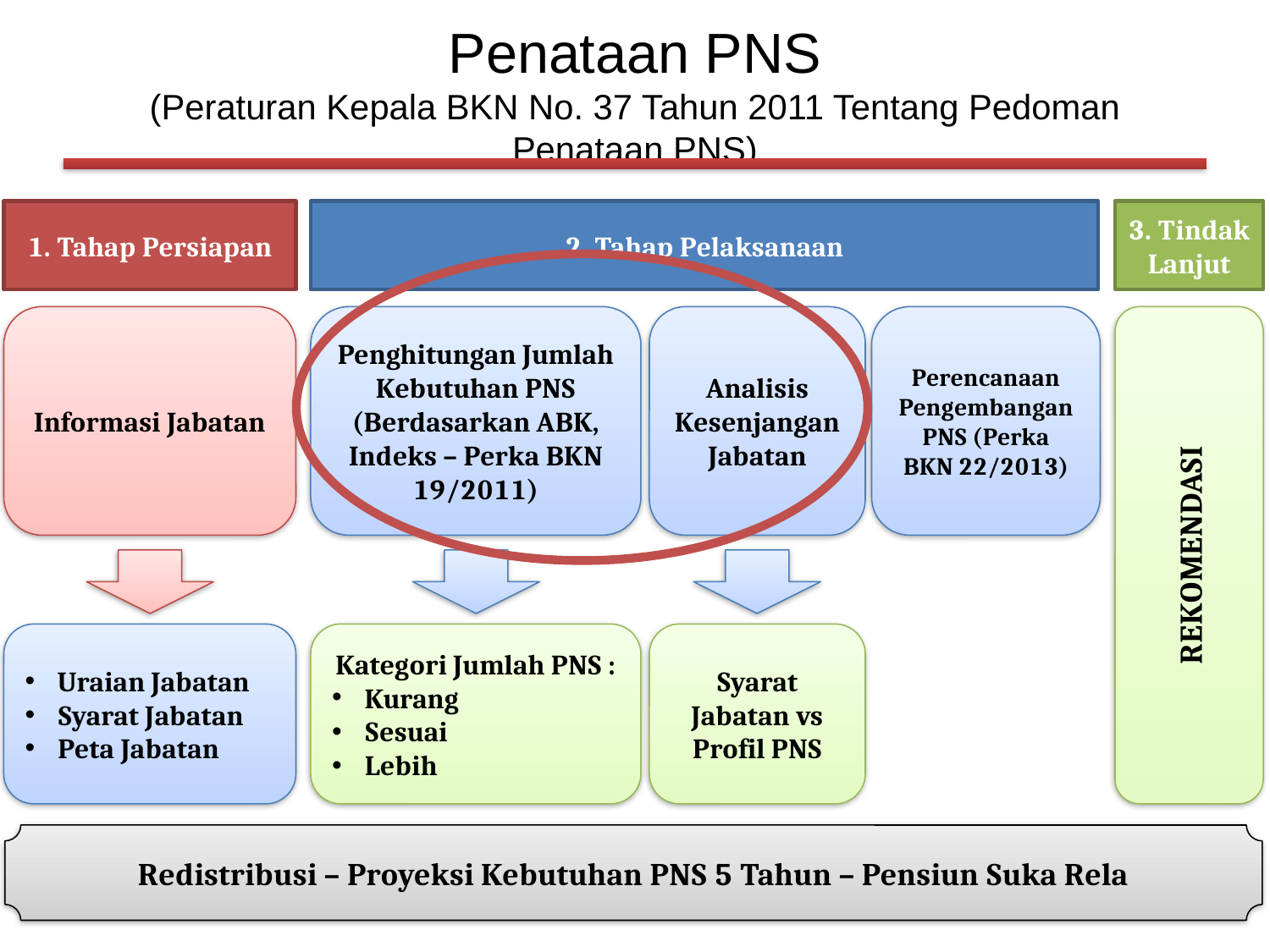

# Penataan PNS (Peraturan Kepala BKN No. 37 Tahun 2011 Tentang Pedoman Penataan PNS)

1. Tahap Persiapan
2. Tahap Pelaksanaan
3. Tindak
Lanjut

Informasi Jabatan
Penghitungan Jumlah Kebutuhan PNS
(Berdasarkan ABK, Indeks – Perka BKN 19/2011)
Analisis Kesenjangan Jabatan
Perencanaan Pengembangan PNS (Perka BKN 22/2013)
REKOMENDASI

Uraian Jabatan
Syarat Jabatan
Peta Jabatan
Kategori Jumlah PNS :
Kurang
Sesuai
Lebih
Syarat Jabatan vs Profil PNS
Redistribusi – Proyeksi Kebutuhan PNS 5 Tahun – Pensiun Suka Rela